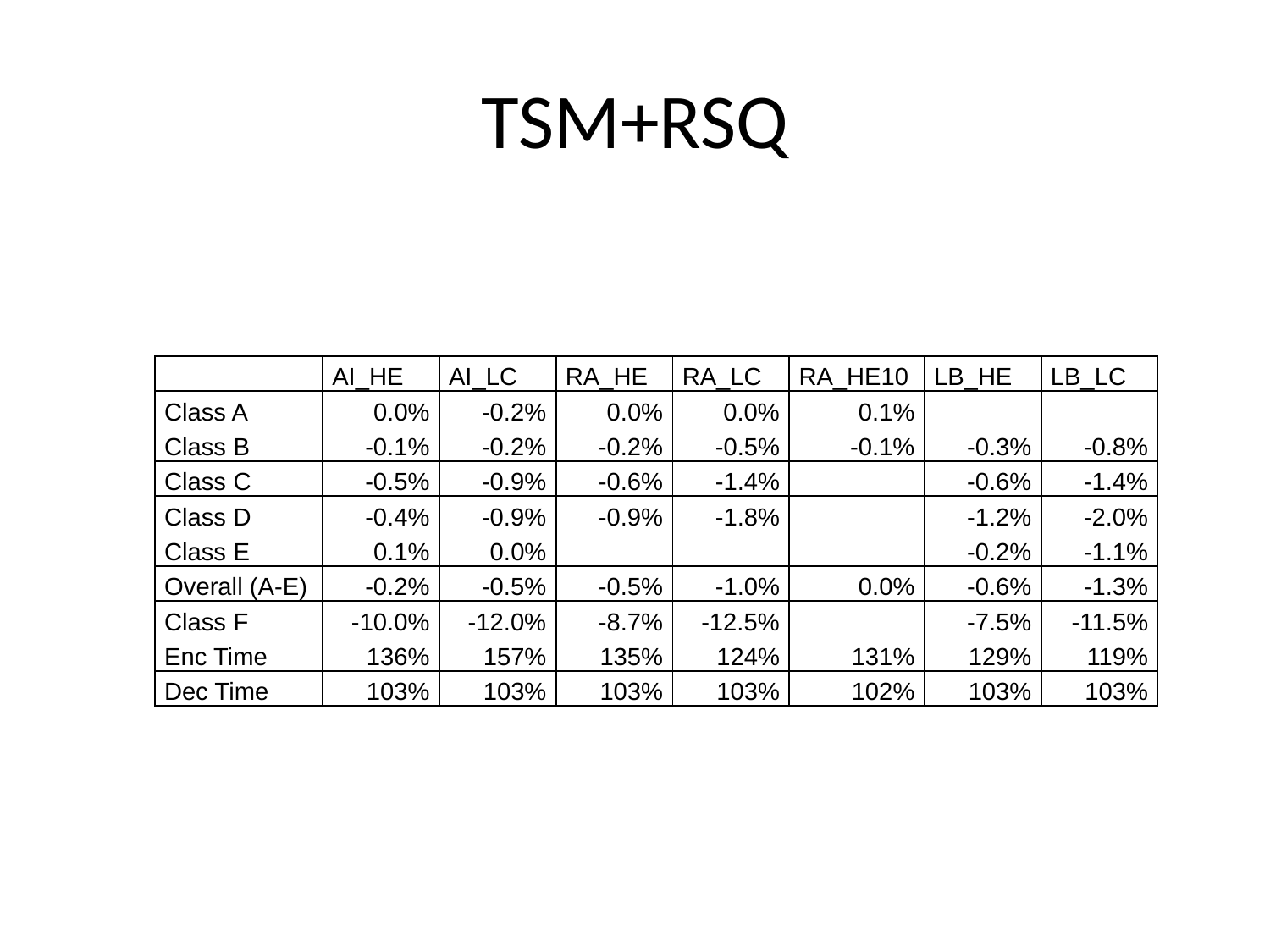

# TSM+RSQ
|  | AI\_HE | AI\_LC | RA\_HE | RA\_LC | RA\_HE10 | LB\_HE | LB\_LC |
| --- | --- | --- | --- | --- | --- | --- | --- |
| Class A | 0.0% | -0.2% | 0.0% | 0.0% | 0.1% |  |  |
| Class B | -0.1% | -0.2% | -0.2% | -0.5% | -0.1% | -0.3% | -0.8% |
| Class C | -0.5% | -0.9% | -0.6% | -1.4% |  | -0.6% | -1.4% |
| Class D | -0.4% | -0.9% | -0.9% | -1.8% |  | -1.2% | -2.0% |
| Class E | 0.1% | 0.0% |  |  |  | -0.2% | -1.1% |
| Overall (A-E) | -0.2% | -0.5% | -0.5% | -1.0% | 0.0% | -0.6% | -1.3% |
| Class F | -10.0% | -12.0% | -8.7% | -12.5% |  | -7.5% | -11.5% |
| Enc Time | 136% | 157% | 135% | 124% | 131% | 129% | 119% |
| Dec Time | 103% | 103% | 103% | 103% | 102% | 103% | 103% |